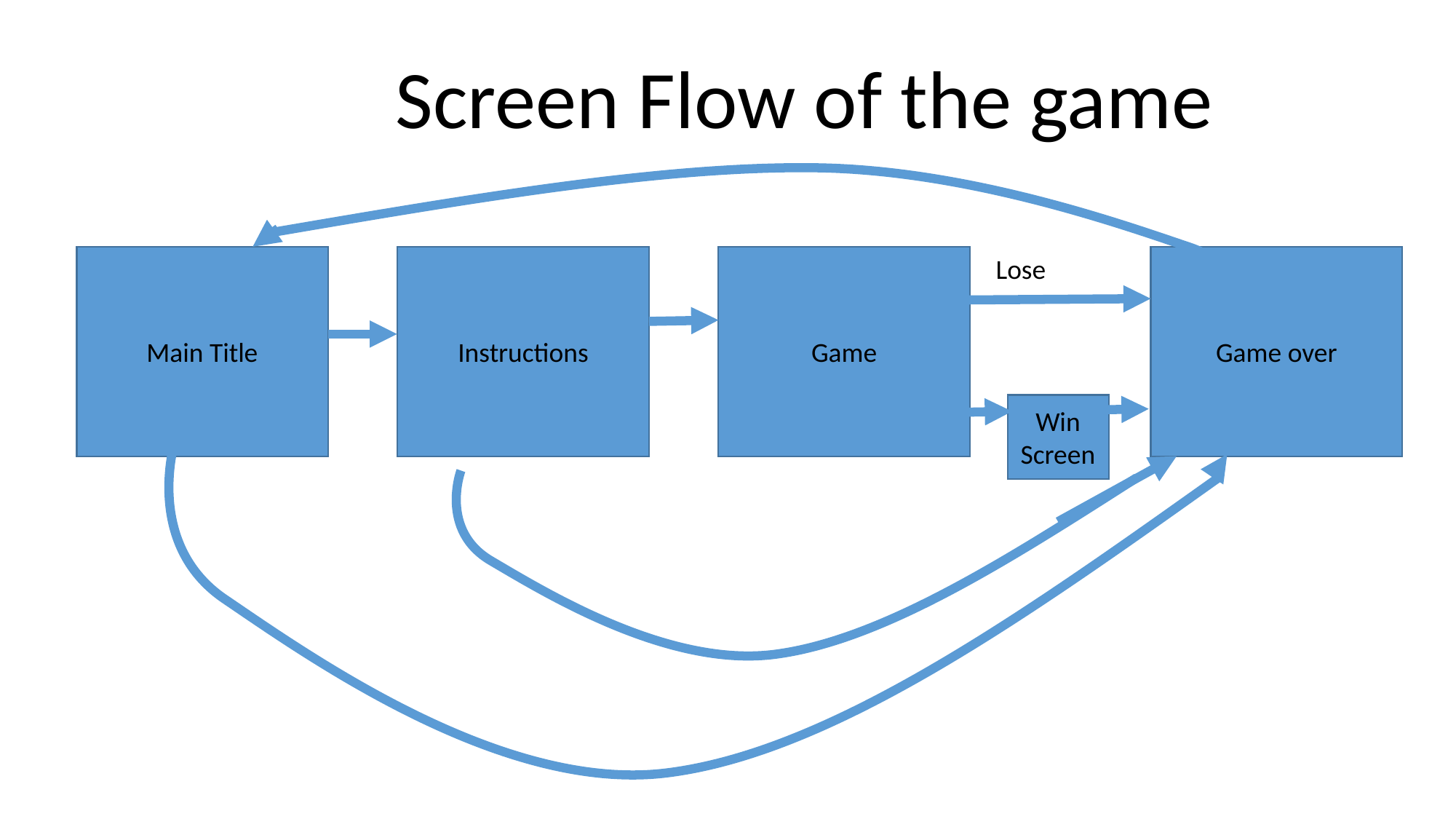

Screen Flow of the game

Main Title
Instructions
Game
Lose
Game over

Win Screen